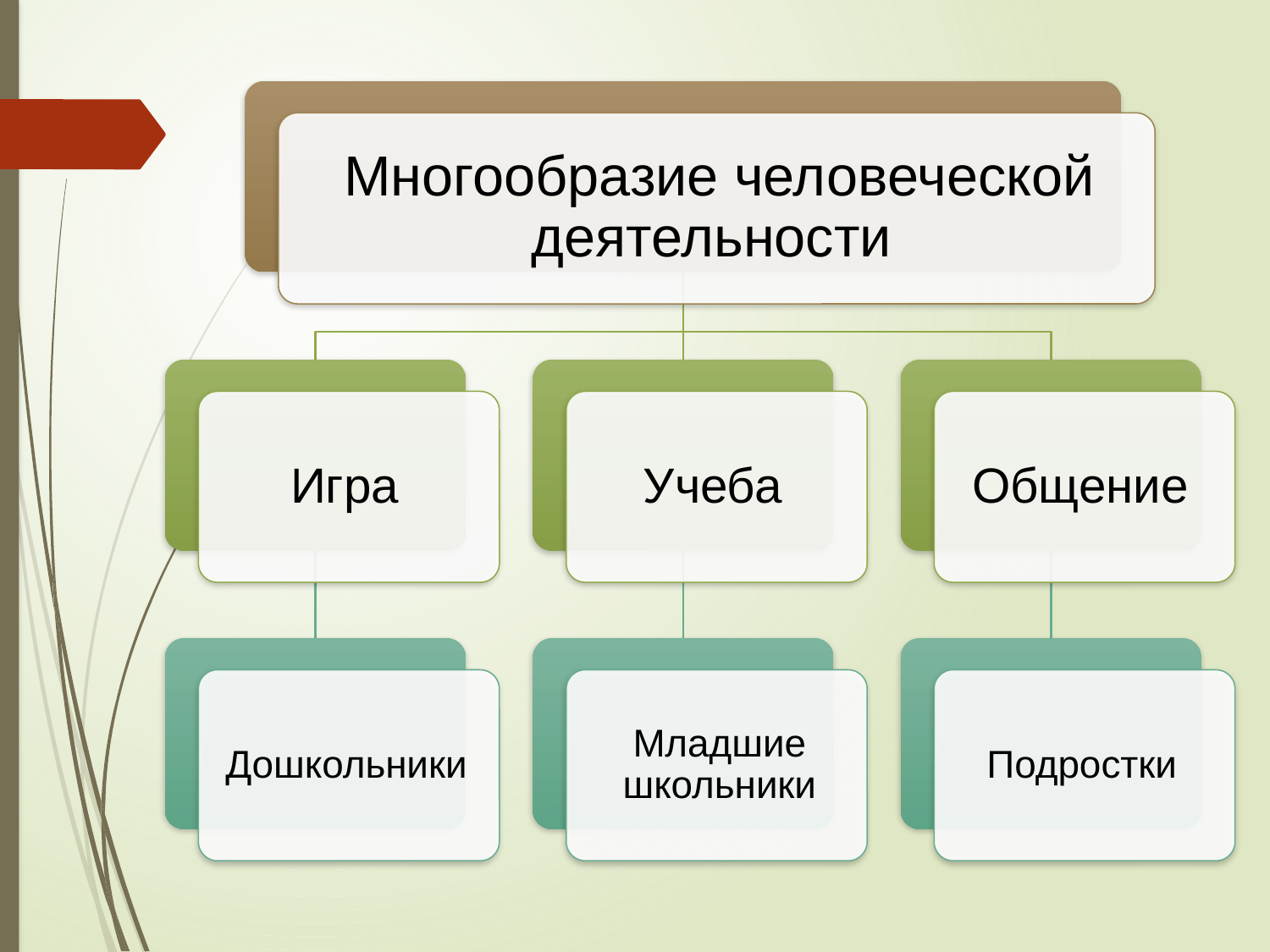

Многообразие человеческой деятельности
Игра
Дошкольники
Учеба
Младшие школьники
Общение
Подростки